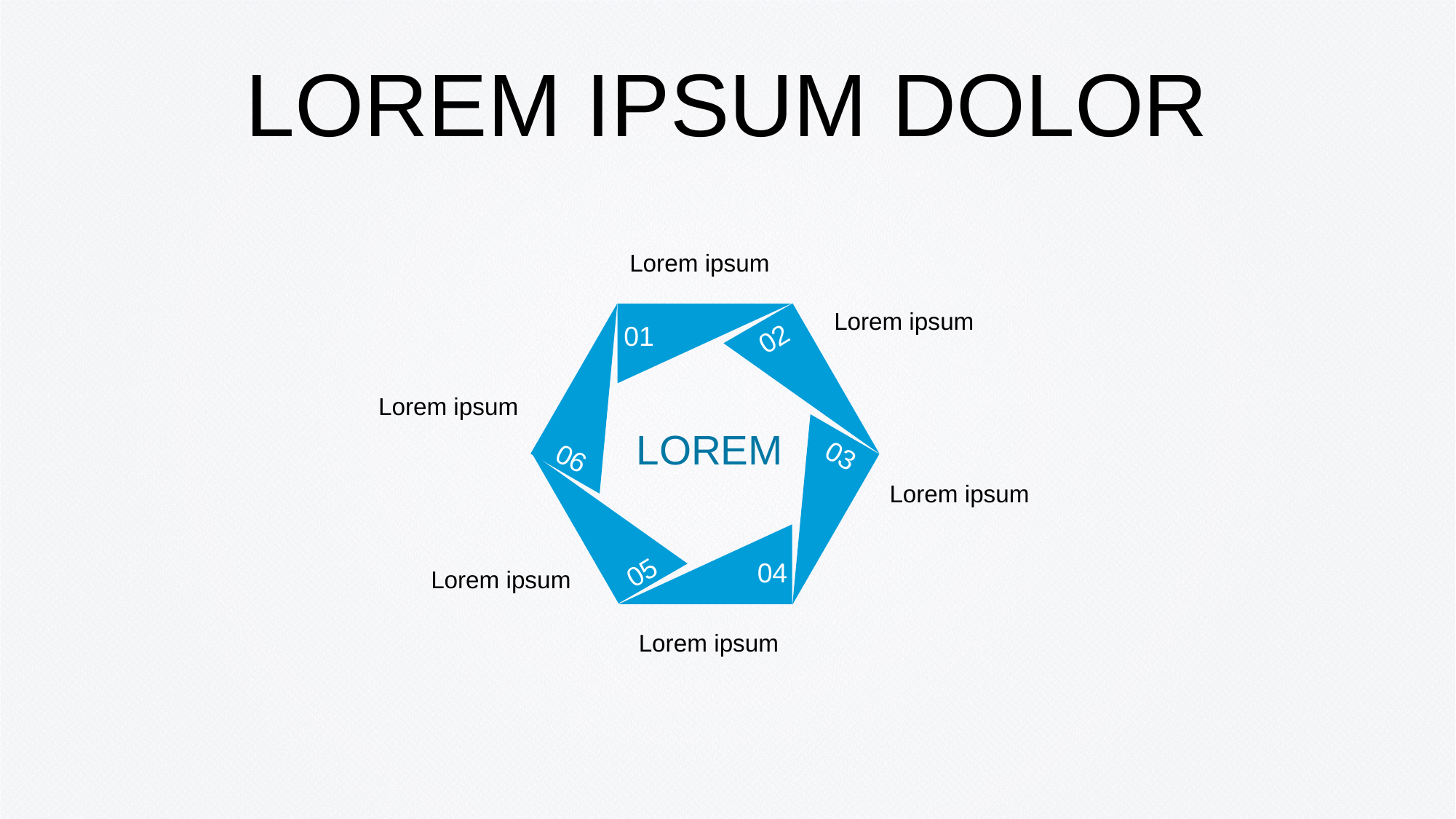

# LOREM IPSUM DOLOR
Lorem ipsum
Lorem ipsum

01
02

Lorem ipsum
LOREM
03
06
Lorem ipsum

Lorem ipsum
05
04
Lorem ipsum